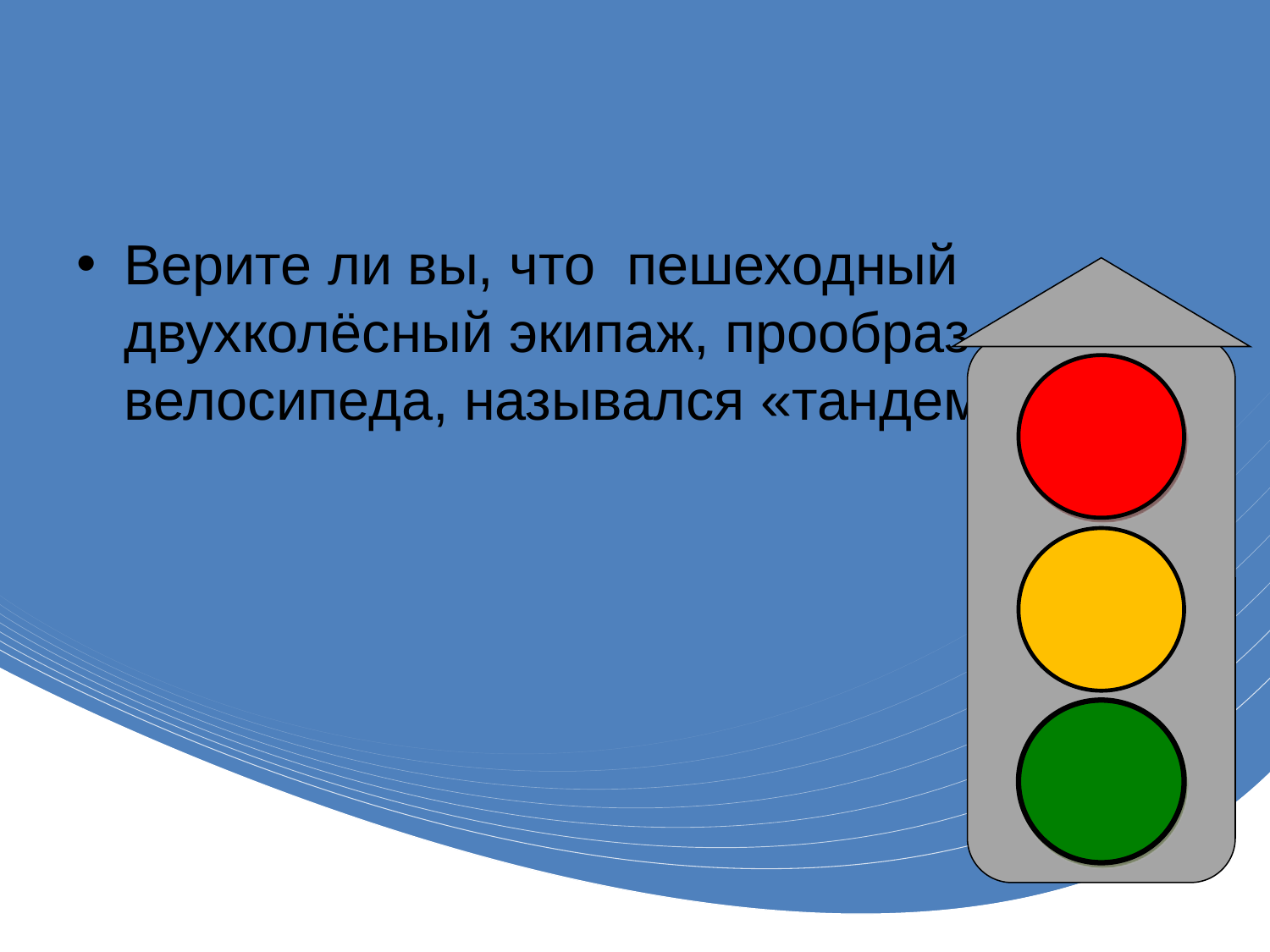

#
Верите ли вы, что  пешеходный двухколёсный экипаж, прообраз велосипеда, назывался «тандем»?